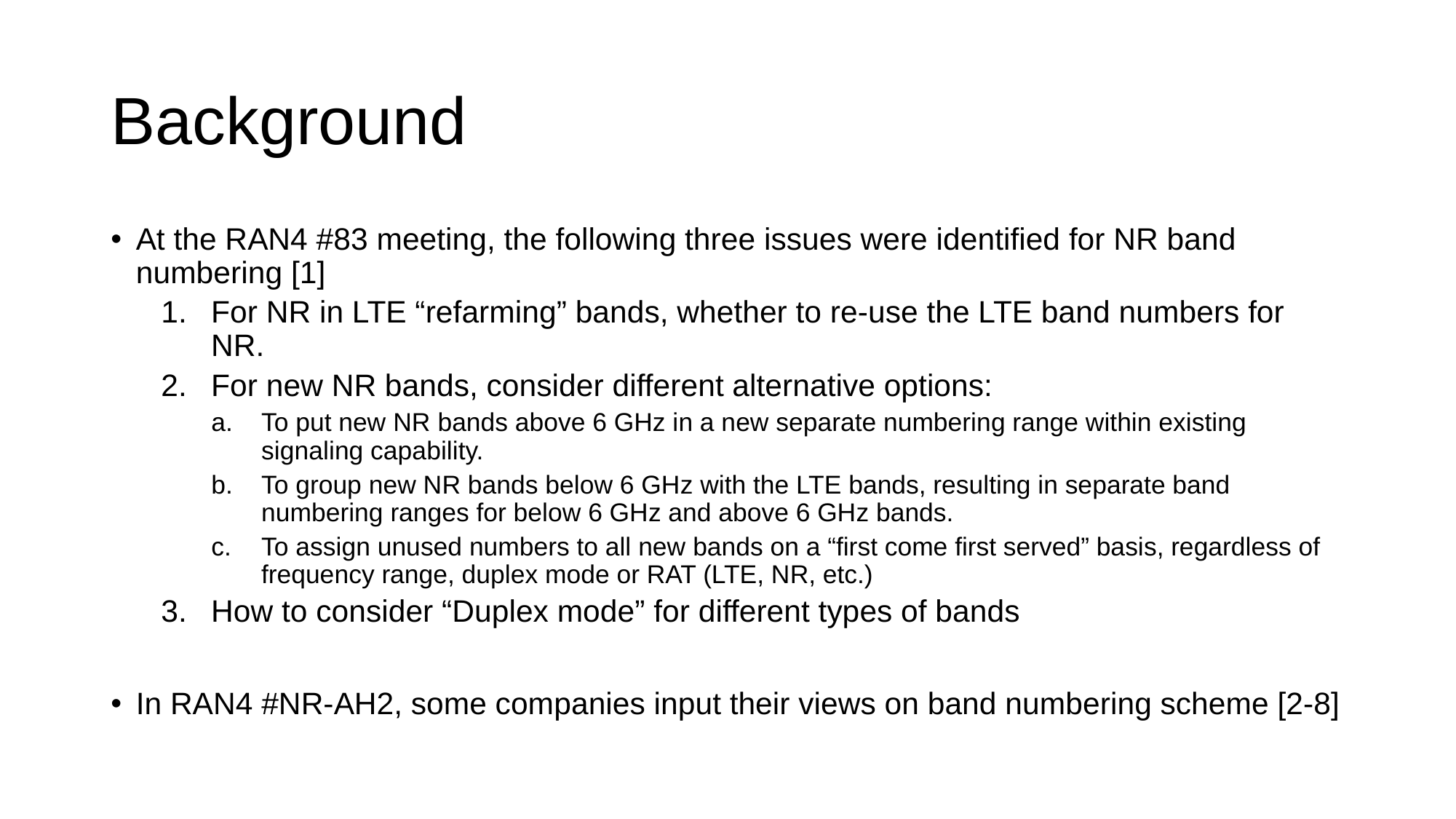

# Background
At the RAN4 #83 meeting, the following three issues were identified for NR band numbering [1]
For NR in LTE “refarming” bands, whether to re-use the LTE band numbers for NR.
For new NR bands, consider different alternative options:
To put new NR bands above 6 GHz in a new separate numbering range within existing signaling capability.
To group new NR bands below 6 GHz with the LTE bands, resulting in separate band numbering ranges for below 6 GHz and above 6 GHz bands.
To assign unused numbers to all new bands on a “first come first served” basis, regardless of frequency range, duplex mode or RAT (LTE, NR, etc.)
How to consider “Duplex mode” for different types of bands

In RAN4 #NR-AH2, some companies input their views on band numbering scheme [2-8]